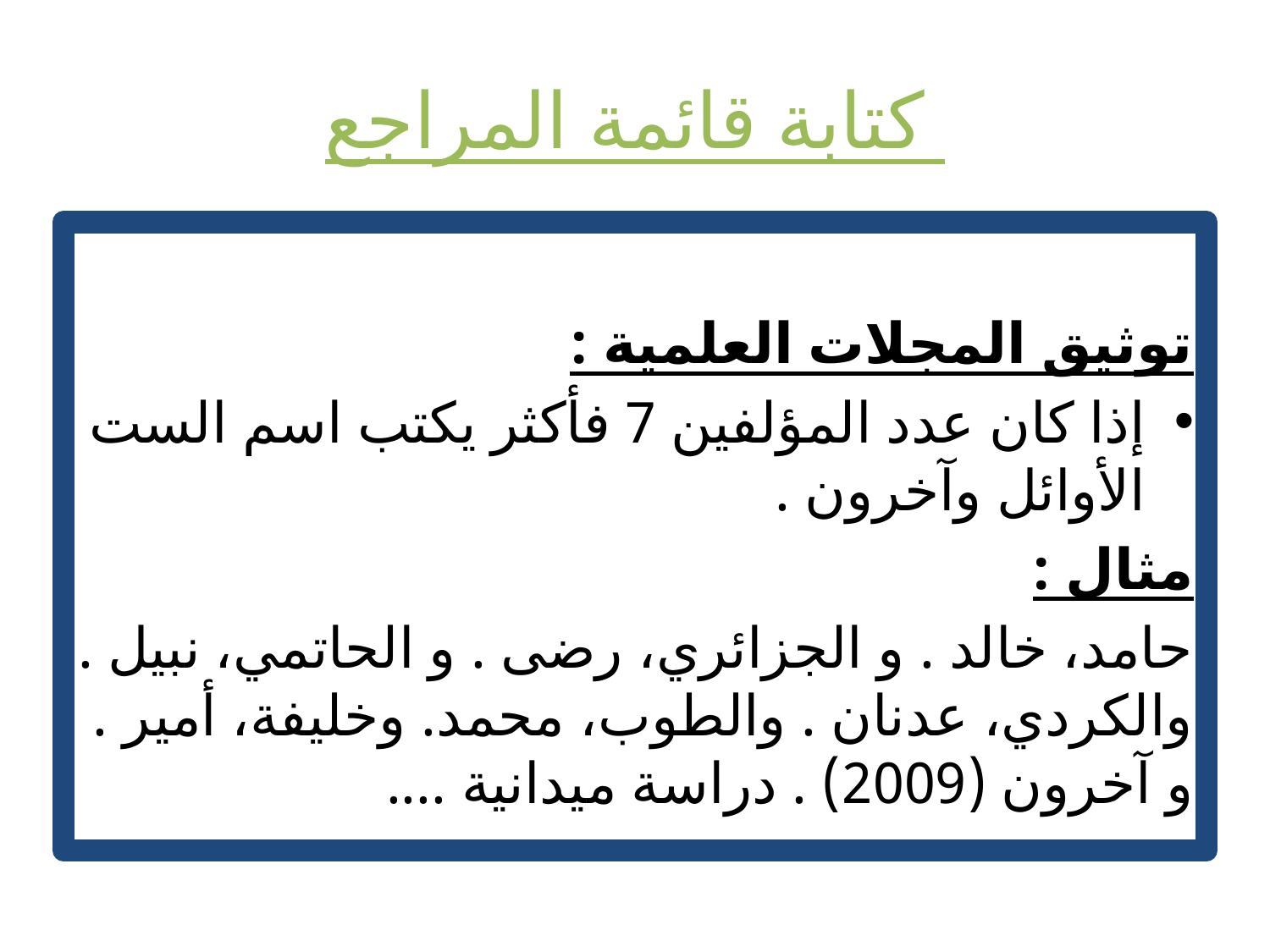

# كتابة قائمة المراجع

توثيق المجلات العلمية :
إذا كان عدد المؤلفين 7 فأكثر يكتب اسم الست الأوائل وآخرون .
مثال :
حامد، خالد . و الجزائري، رضى . و الحاتمي، نبيل . والكردي، عدنان . والطوب، محمد. وخليفة، أمير . و آخرون (2009) . دراسة ميدانية ....